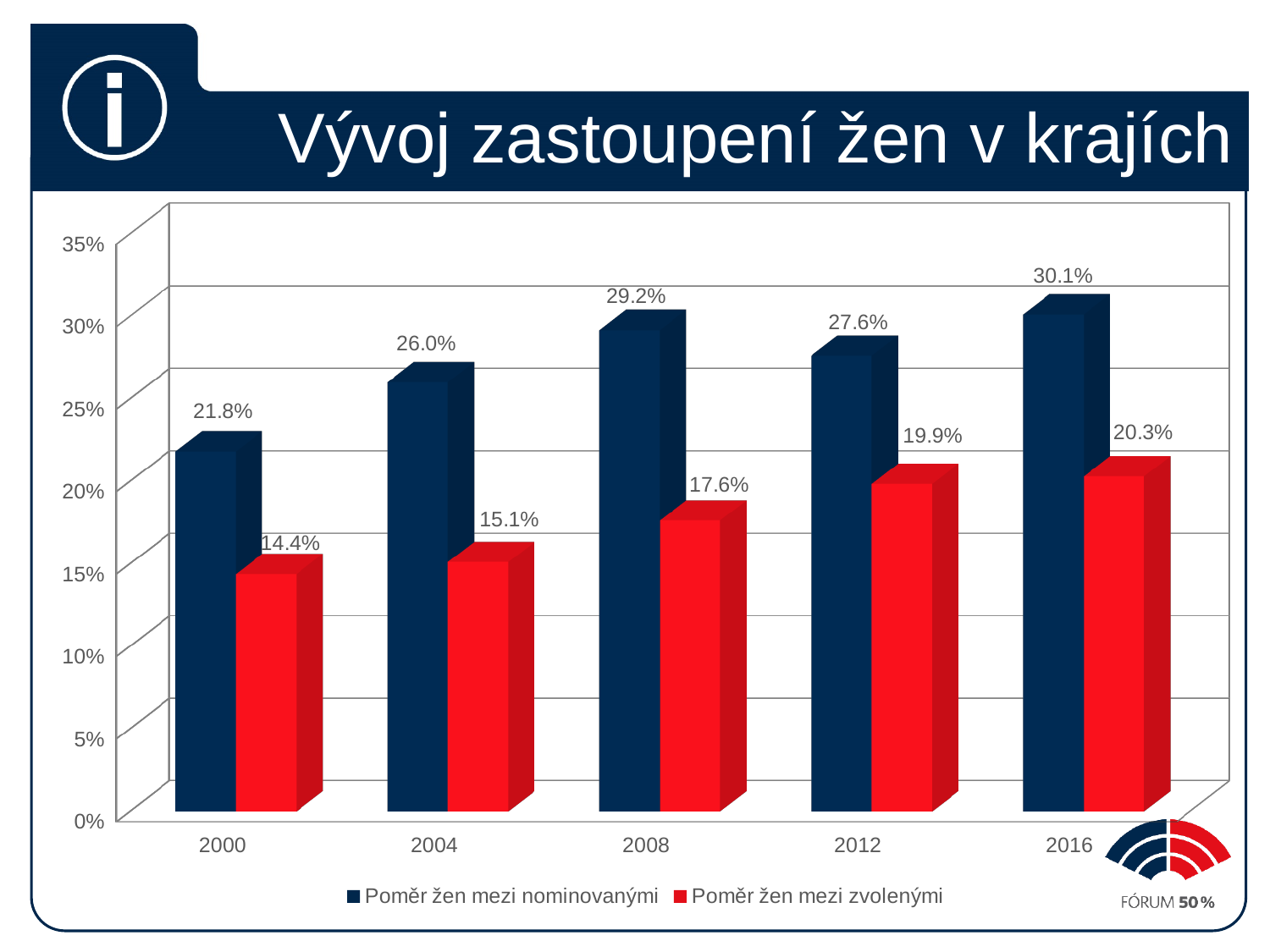

# Vývoj zastoupení žen v krajích

[unsupported chart]